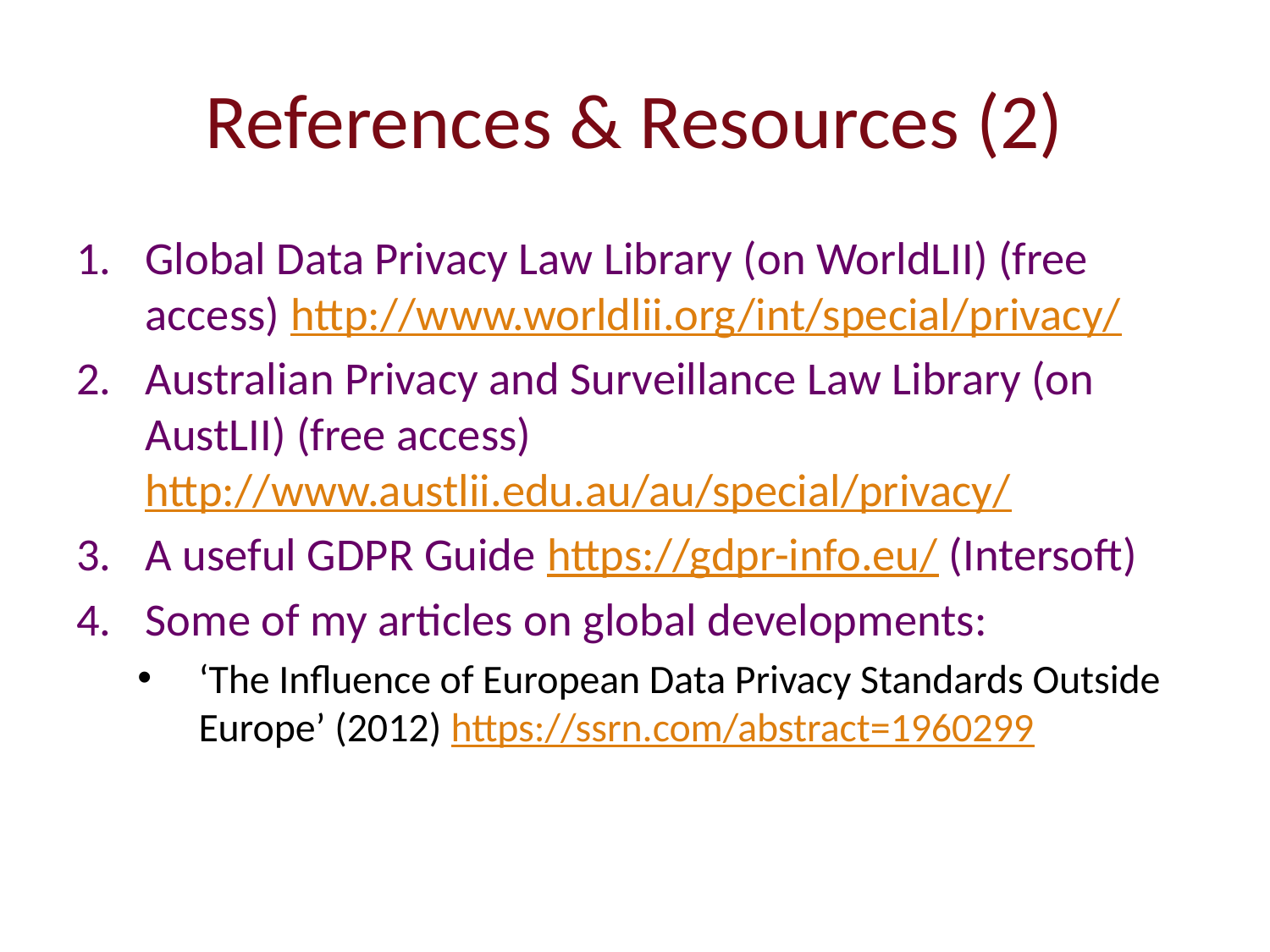

# References & Resources (2)
Global Data Privacy Law Library (on WorldLII) (free access) http://www.worldlii.org/int/special/privacy/
Australian Privacy and Surveillance Law Library (on AustLII) (free access) http://www.austlii.edu.au/au/special/privacy/
A useful GDPR Guide https://gdpr-info.eu/ (Intersoft)
Some of my articles on global developments:
‘The Influence of European Data Privacy Standards Outside Europe’ (2012) https://ssrn.com/abstract=1960299